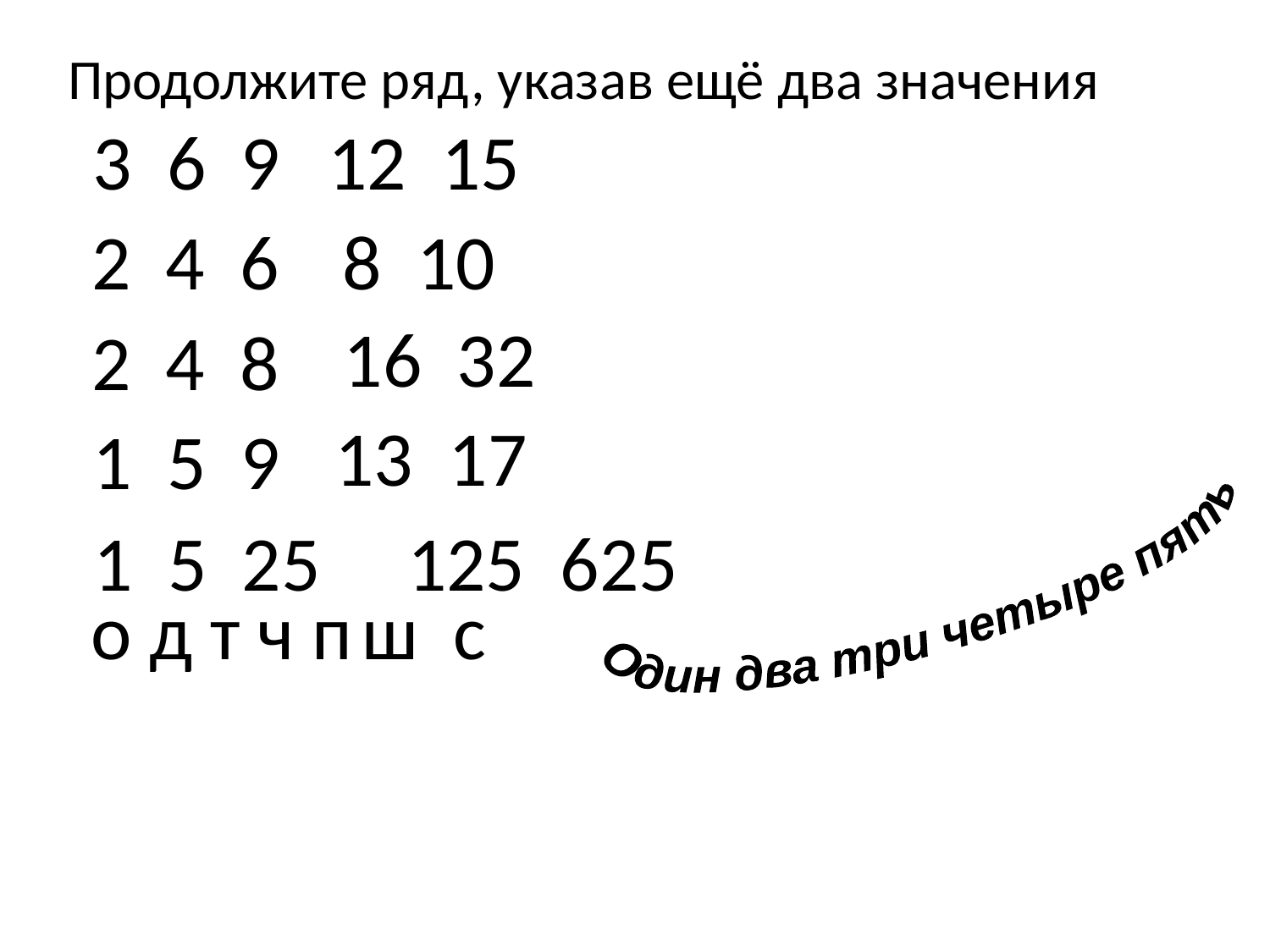

# Продолжите ряд, указав ещё два значения
3  6  9
12  15
8  10
2  4  6
16  32
2  4  8
13  17
1  5  9
Один два три четыре пять
1  5  25
125  625
ш  с
о д т ч п